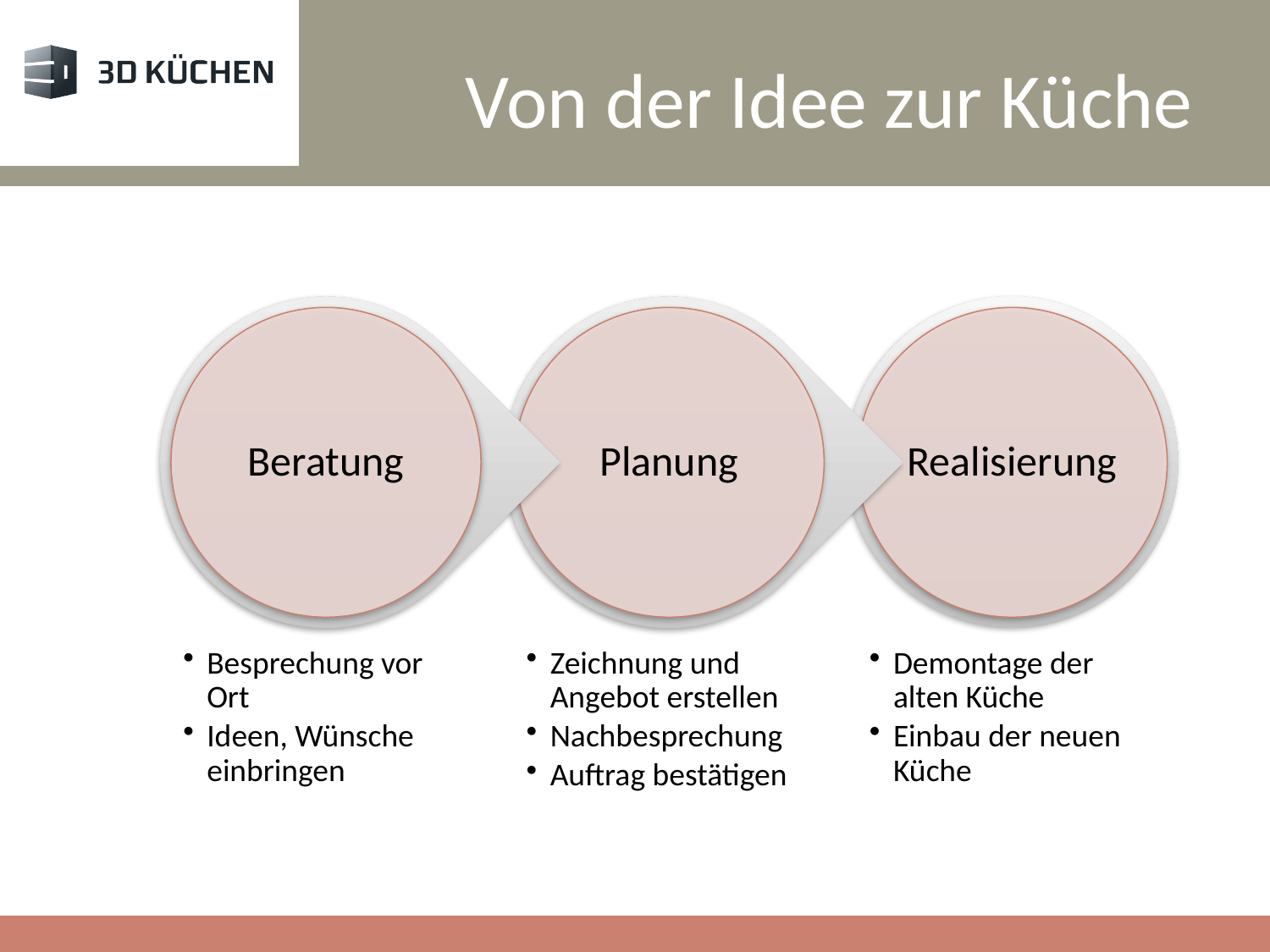

# Von der Idee zur Küche
Realisierung
Demontage der alten Küche
Einbau der neuen Küche
Planung
Zeichnung und Angebot erstellen
Nachbesprechung
Auftrag bestätigen
Beratung
Besprechung vor Ort
Ideen, Wünsche einbringen